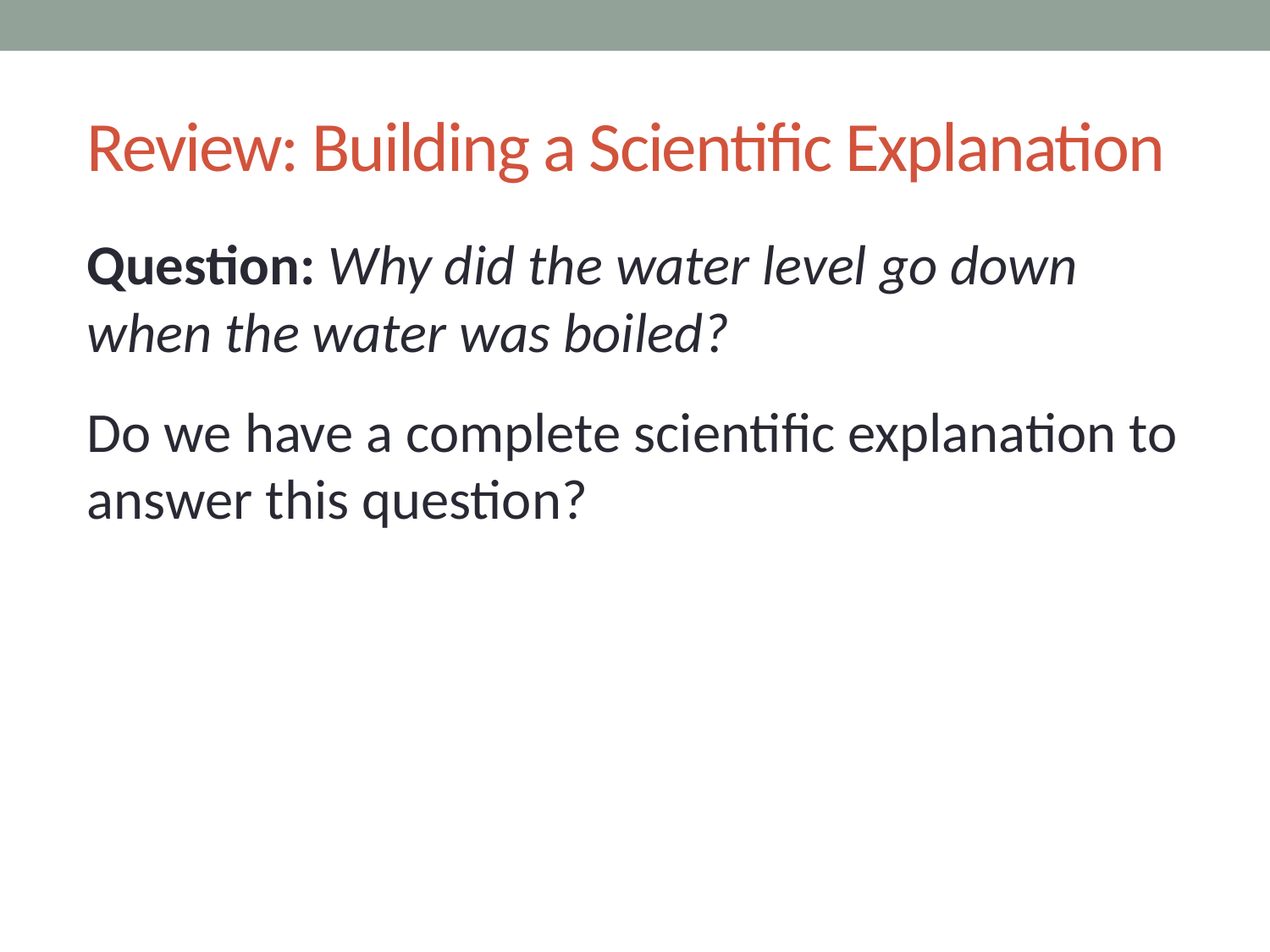

# Review: Building a Scientific Explanation
Question: Why did the water level go down when the water was boiled?
Do we have a complete scientific explanation to answer this question?